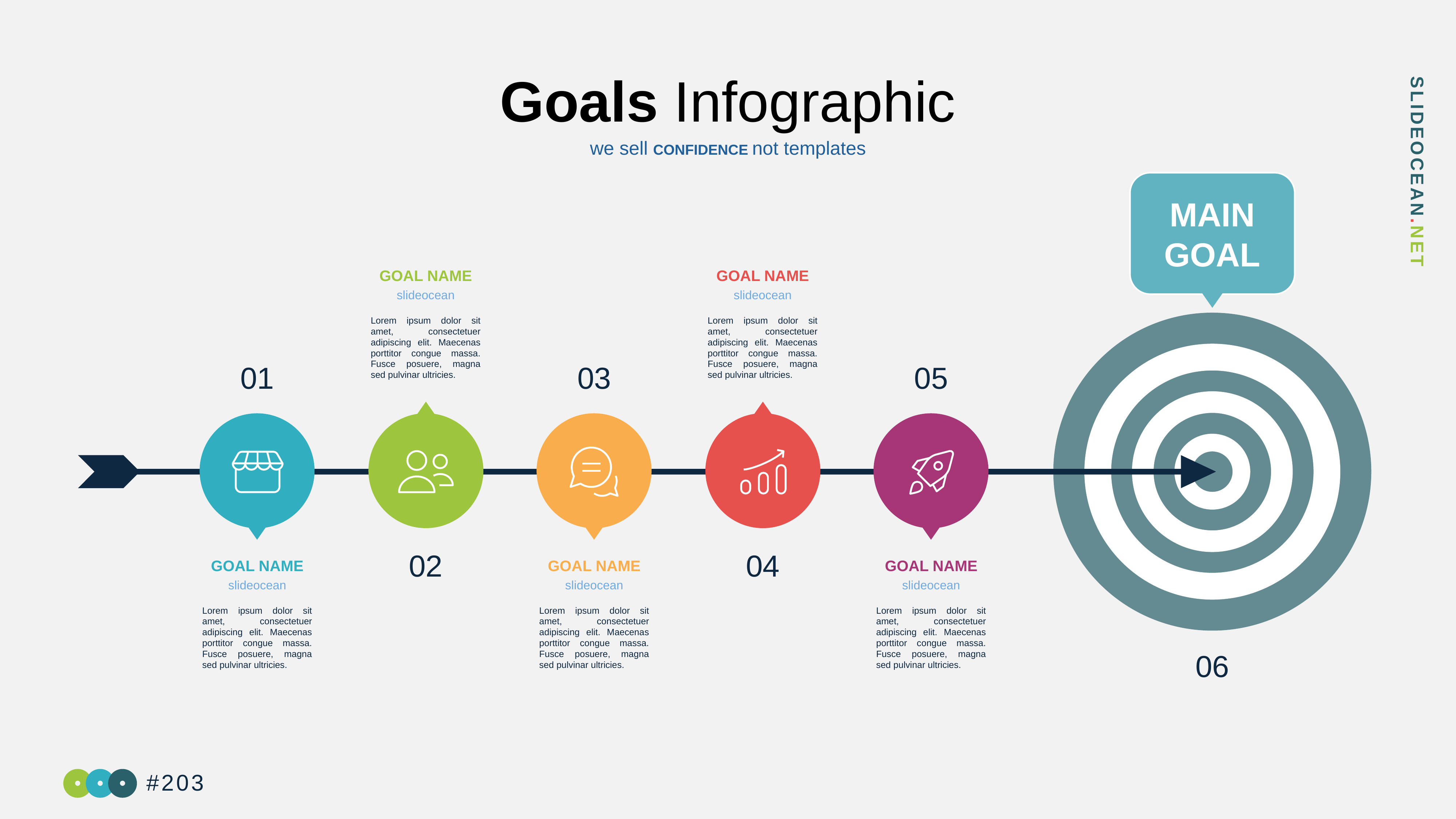

Goals Infographic
we sell CONFIDENCE not templates
MAIN
GOAL

GOAL NAME
slideocean
Lorem ipsum dolor sit amet, consectetuer adipiscing elit. Maecenas porttitor congue massa. Fusce posuere, magna sed pulvinar ultricies.
GOAL NAME
slideocean
Lorem ipsum dolor sit amet, consectetuer adipiscing elit. Maecenas porttitor congue massa. Fusce posuere, magna sed pulvinar ultricies.

01
03
05

02
04
GOAL NAME
slideocean
Lorem ipsum dolor sit amet, consectetuer adipiscing elit. Maecenas porttitor congue massa. Fusce posuere, magna sed pulvinar ultricies.
GOAL NAME
slideocean
Lorem ipsum dolor sit amet, consectetuer adipiscing elit. Maecenas porttitor congue massa. Fusce posuere, magna sed pulvinar ultricies.
GOAL NAME
slideocean
Lorem ipsum dolor sit amet, consectetuer adipiscing elit. Maecenas porttitor congue massa. Fusce posuere, magna sed pulvinar ultricies.
06
#203